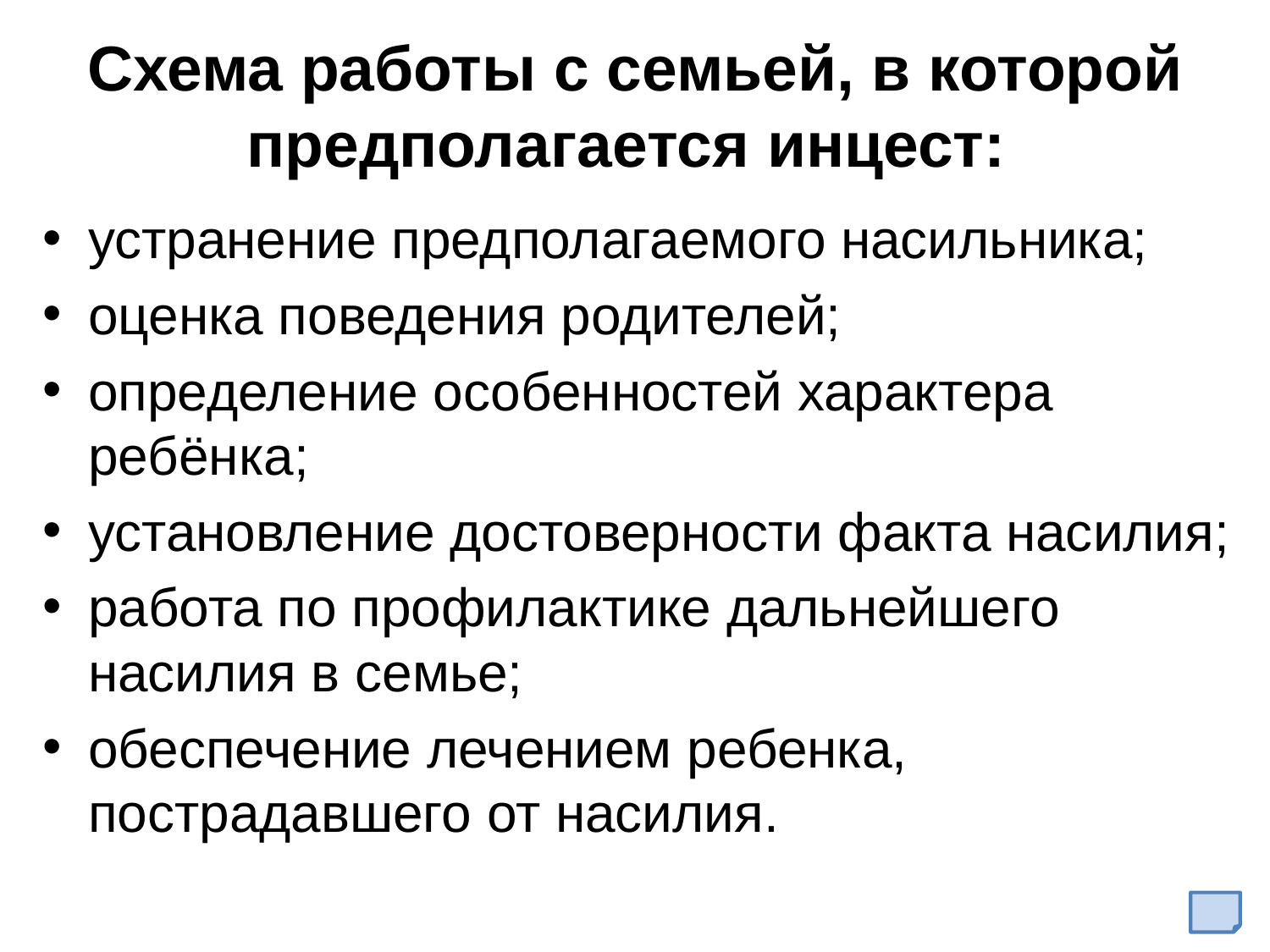

# Схема работы с семьей, в которой предполагается инцест:
устранение предполагаемого насильника;
оценка поведения родителей;
определение особенностей характера ребёнка;
установление достоверности факта насилия;
работа по профилактике дальнейшего насилия в семье;
обеспечение лечением ребенка, пострадавшего от насилия.